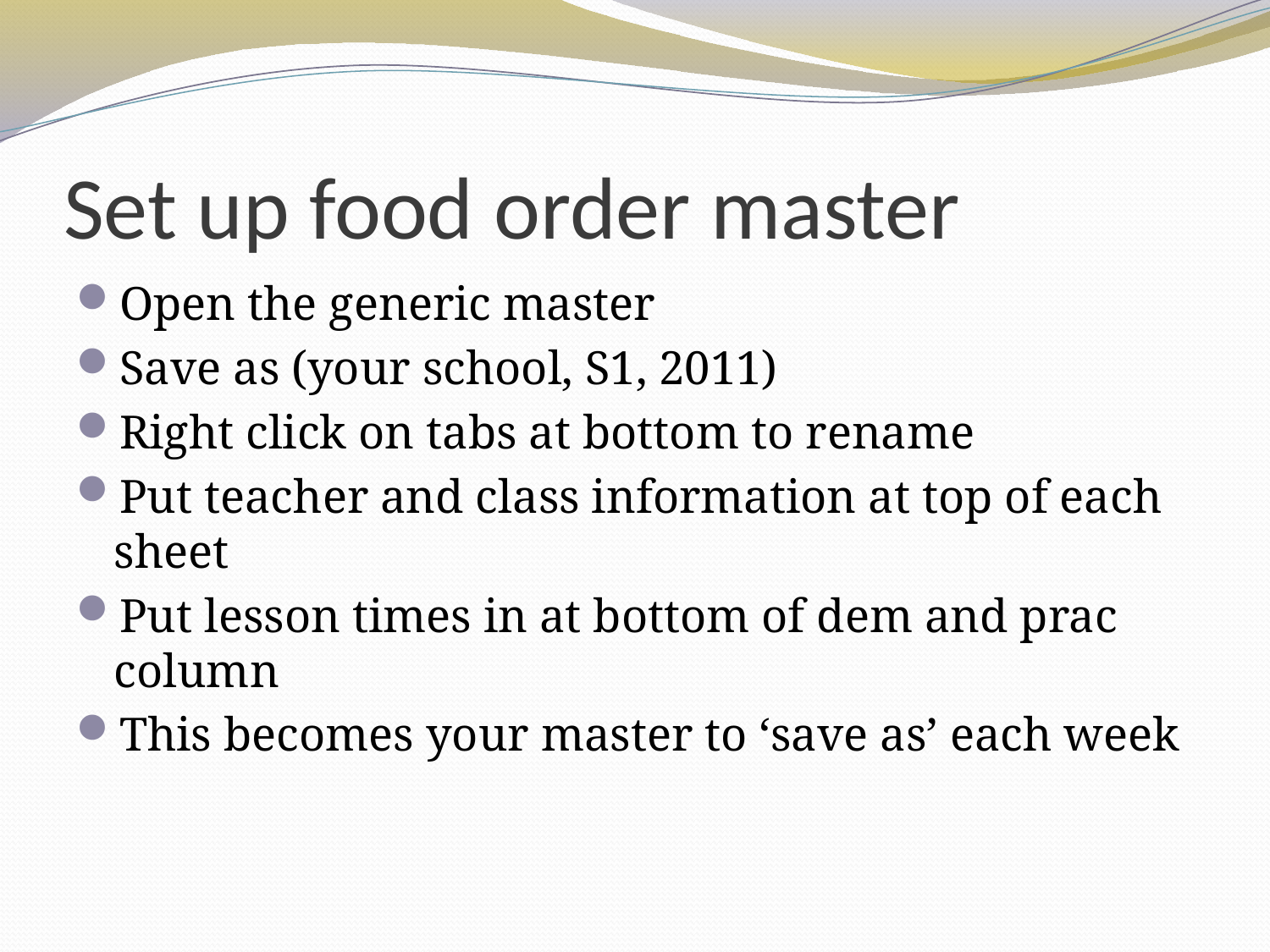

# Set up food order master
Open the generic master
Save as (your school, S1, 2011)
Right click on tabs at bottom to rename
Put teacher and class information at top of each sheet
Put lesson times in at bottom of dem and prac column
This becomes your master to ‘save as’ each week